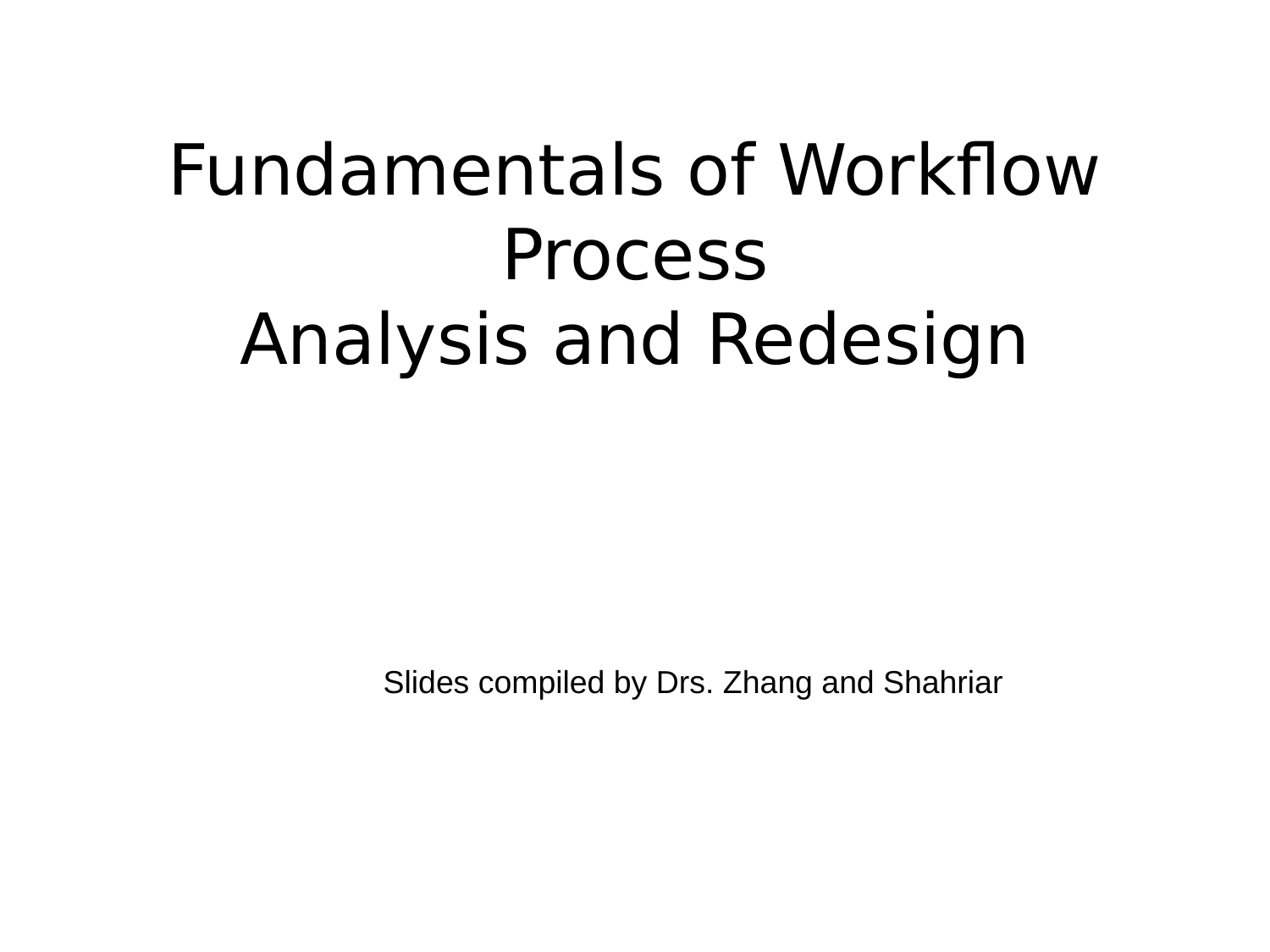

# Fundamentals of Workflow Process Analysis and Redesign
Slides compiled by Drs. Zhang and Shahriar